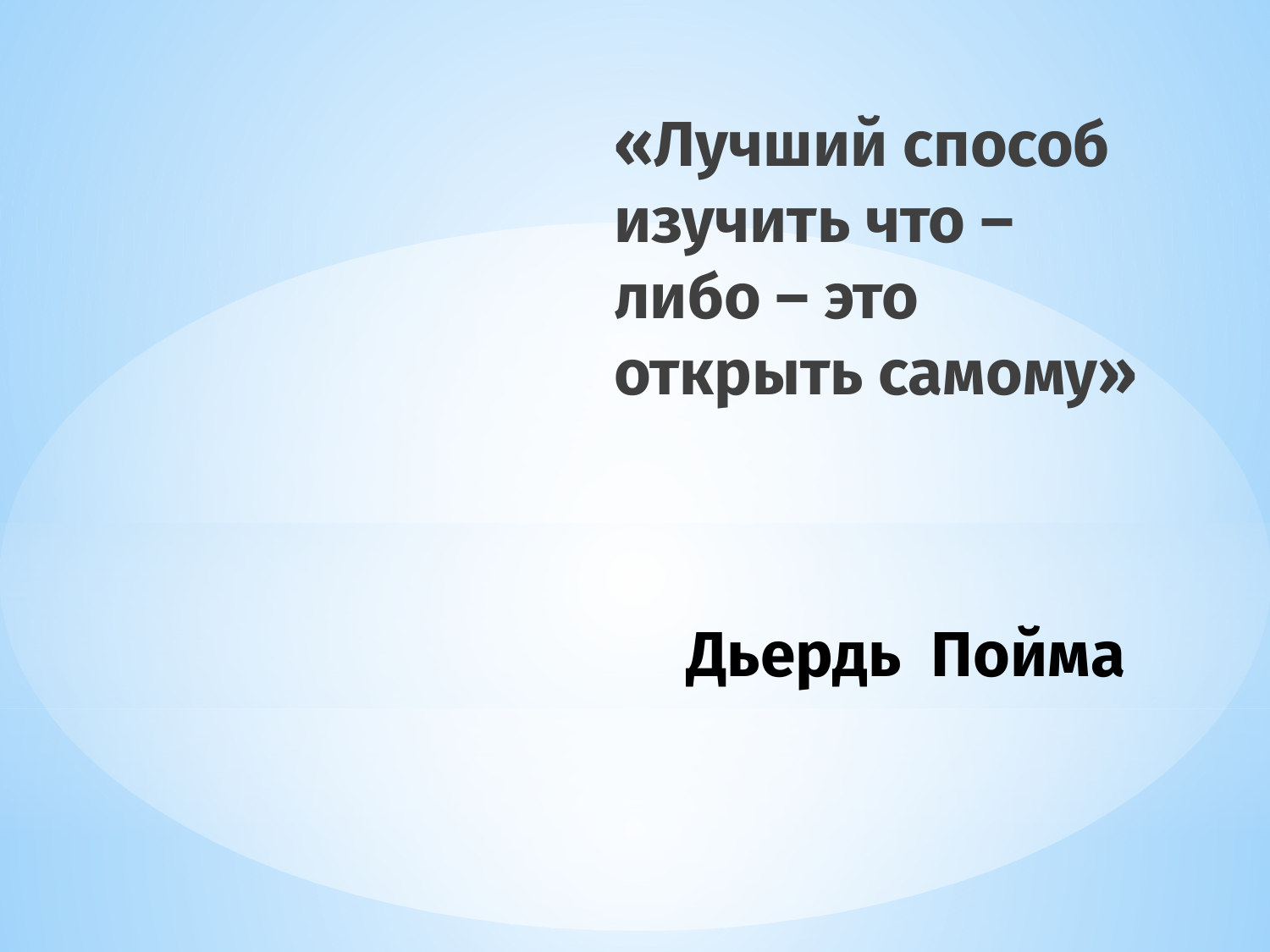

«Лучший способ изучить что – либо – это открыть самому»
# Дьердь  Пойма